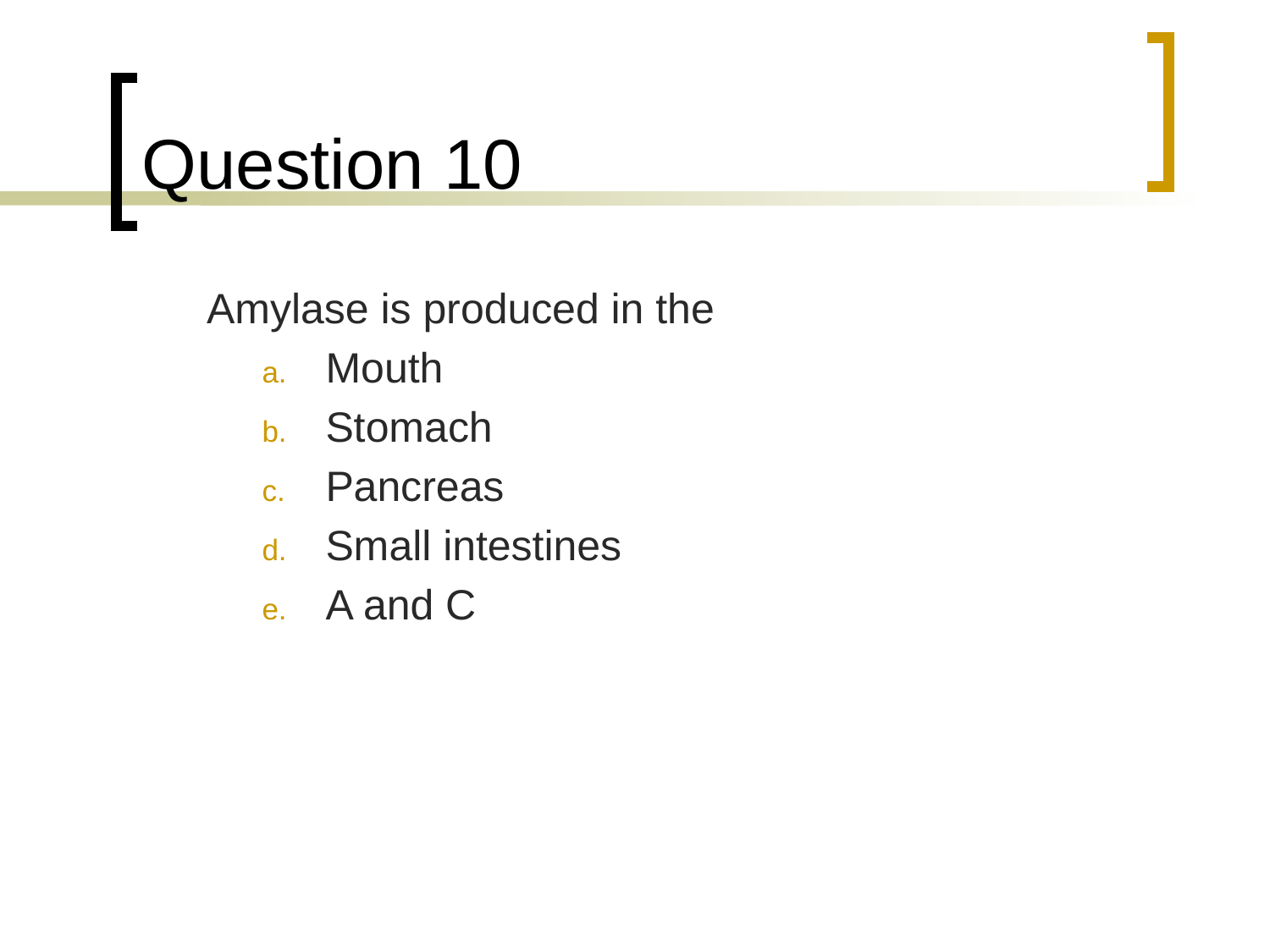

# Question 10
	Amylase is produced in the
Mouth
Stomach
Pancreas
Small intestines
A and C